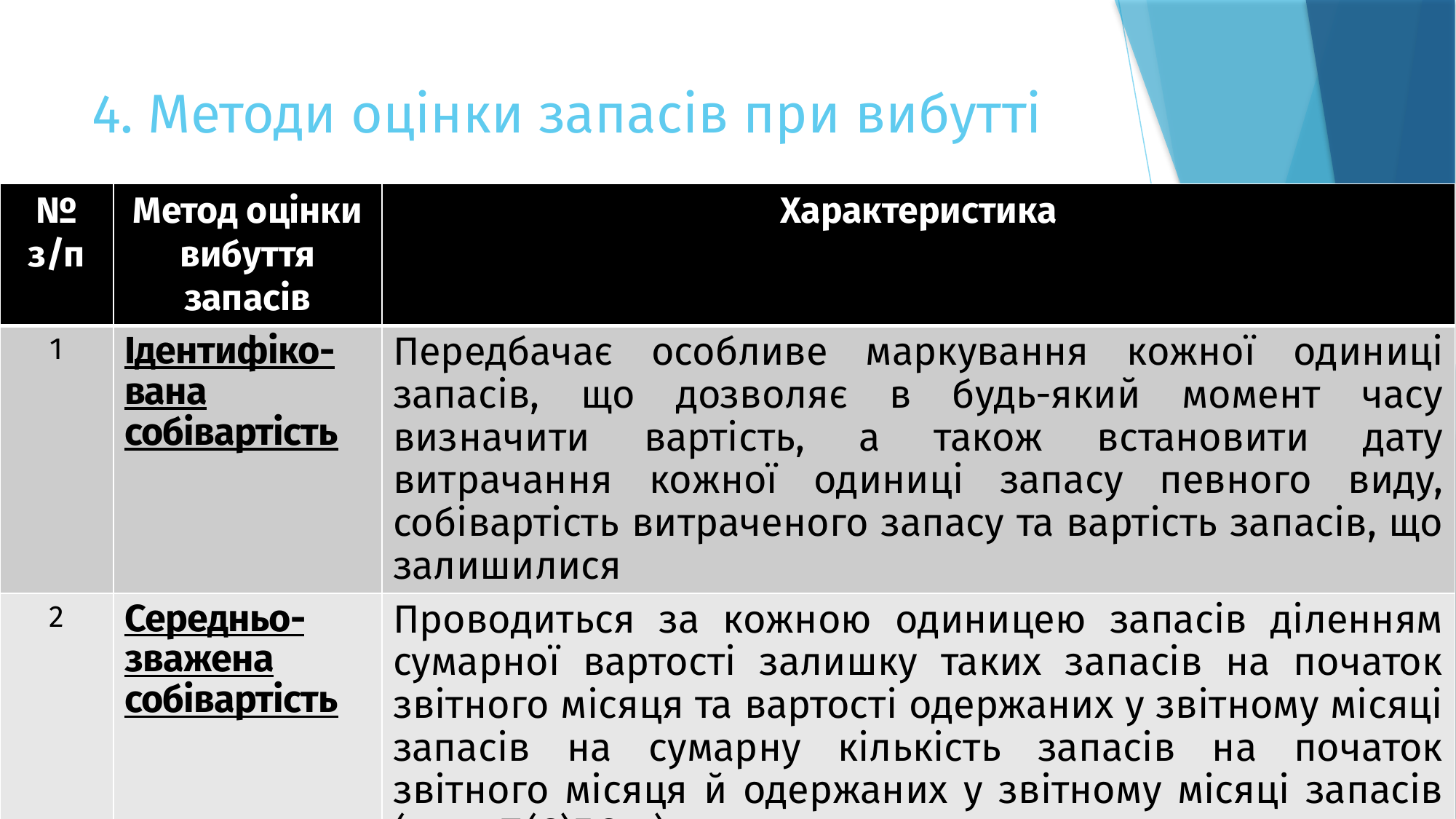

# 4. Методи оцінки запасів при вибутті
| № з/п | Метод оцінки вибуття запасів | Характеристика |
| --- | --- | --- |
| 1 | Ідентифіко-вана собівартість | Передбачає особливе маркування кожної одиниці запасів, що дозволяє в будь-який момент часу визначити вартість, а також встановити дату витрачання кожної одиниці запасу певного виду, собівартість витраченого запасу та вартість запасів, що залишилися |
| 2 | Середньо-зважена собівартість | Проводиться за кожною одиницею запасів діленням сумарної вартості залишку таких запасів на початок звітного місяця та вартості одержаних у звітному місяці запасів на сумарну кількість запасів на початок звітного місяця й одержаних у звітному місяці запасів (п. 18 П(С)БО 9) |